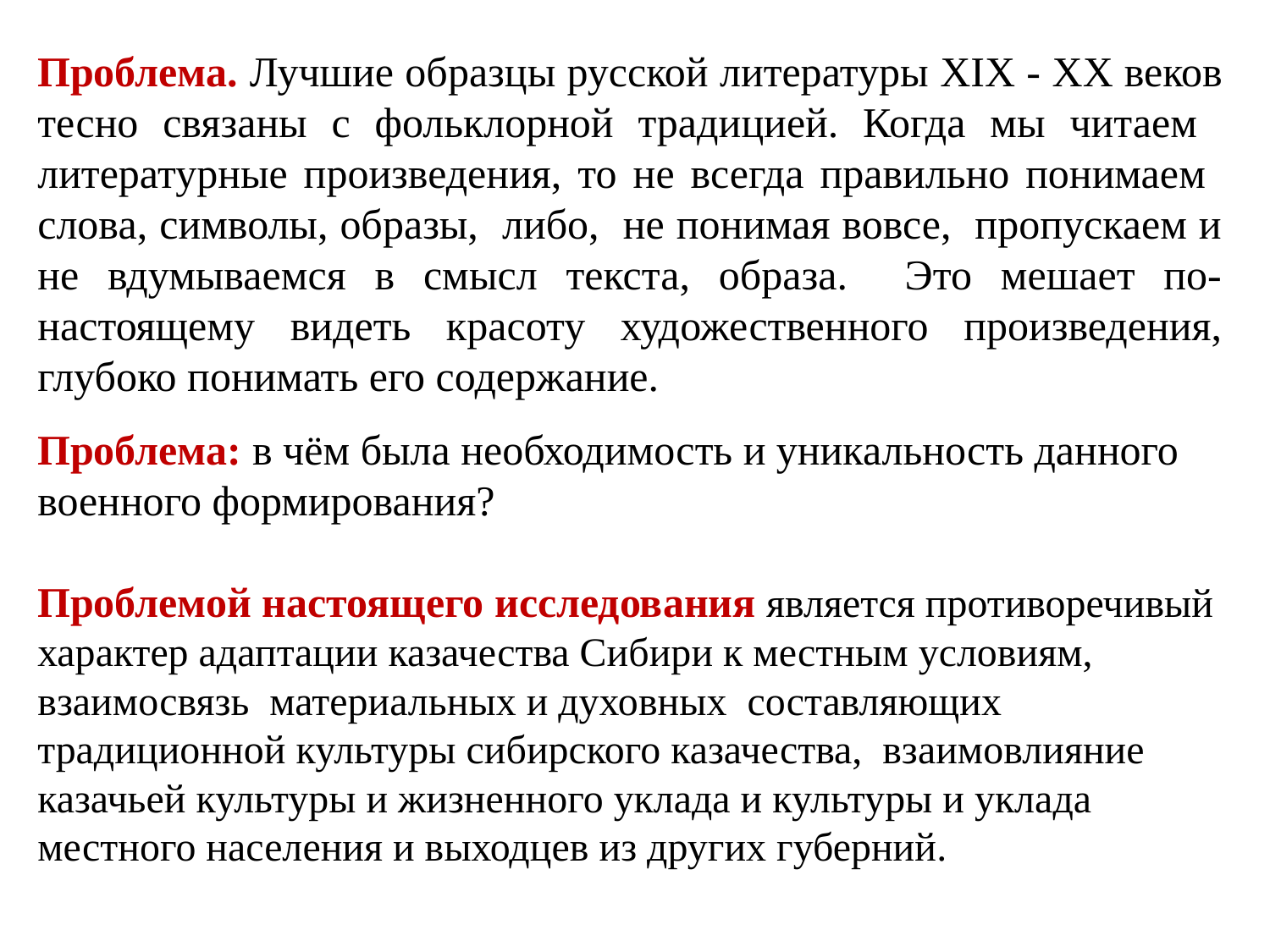

Проблема. Лучшие образцы русской литературы XIX - XX веков тесно связаны с фольклорной традицией. Когда мы читаем  литературные произведения, то не всегда правильно понимаем  слова, символы, образы,  либо,  не понимая вовсе,  пропускаем и не вдумываемся в смысл текста, образа.  Это мешает по-настоящему видеть красоту художественного произведения, глубоко понимать его содержание.
Проблема: в чём была необходимость и уникальность данного военного формирования?
Проблемой настоящего исследования является противоречивый характер адаптации казачества Сибири к местным условиям, взаимосвязь  материальных и духовных  составляющих традиционной культуры сибирского казачества,  взаимовлияние казачьей культуры и жизненного уклада и культуры и уклада местного населения и выходцев из других губерний.